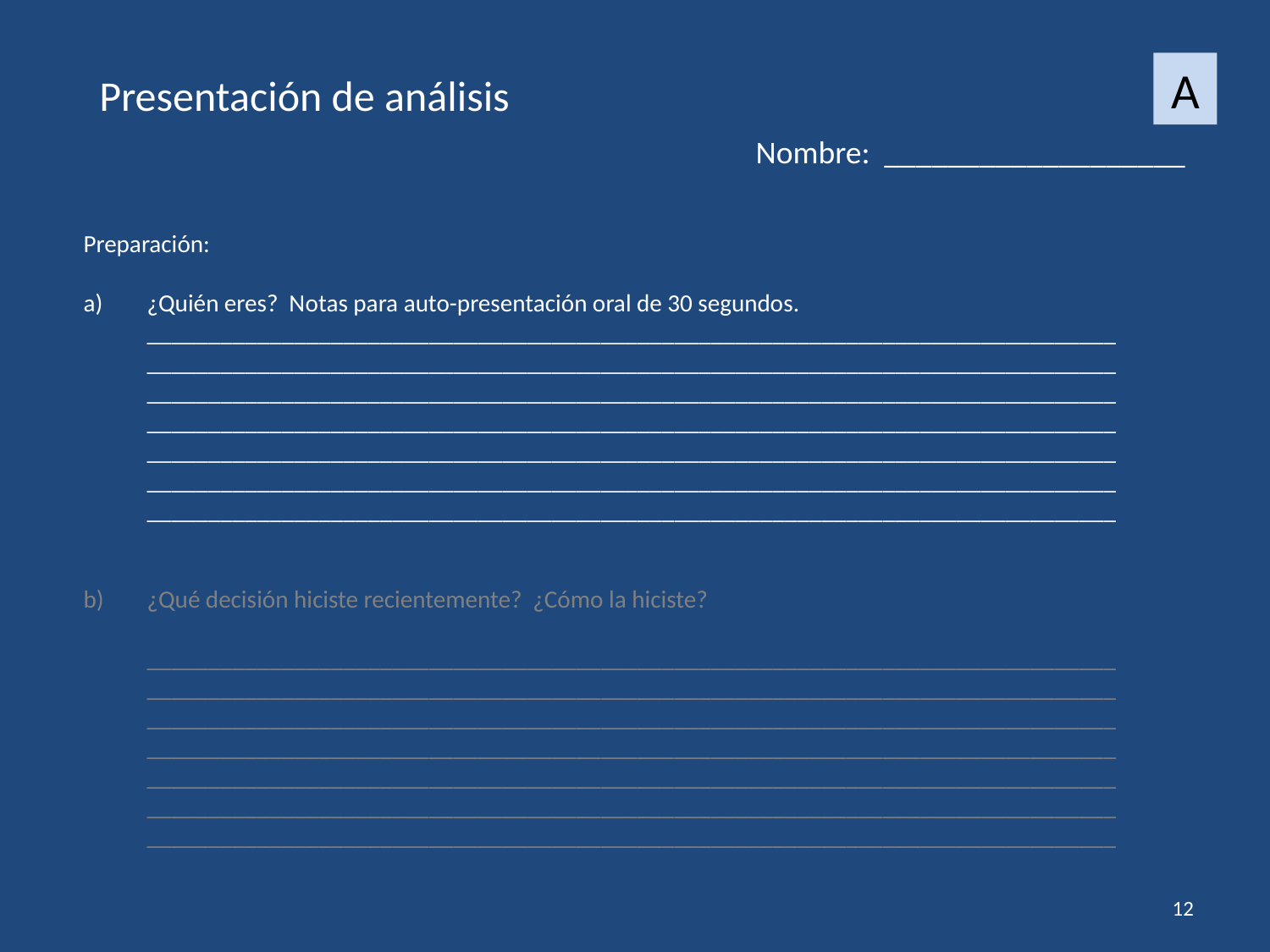

A
Presentación de análisis
Nombre:  ___________________
Preparación:

¿Quién eres?  Notas para auto-presentación oral de 30 segundos.
_______________________________________________________________________________
_______________________________________________________________________________
_______________________________________________________________________________
_______________________________________________________________________________
_______________________________________________________________________________
_______________________________________________________________________________
_______________________________________________________________________________
¿Qué decisión hiciste recientemente?  ¿Cómo la hiciste?
_______________________________________________________________________________
_______________________________________________________________________________
_______________________________________________________________________________
_______________________________________________________________________________
_______________________________________________________________________________
_______________________________________________________________________________
_______________________________________________________________________________
12